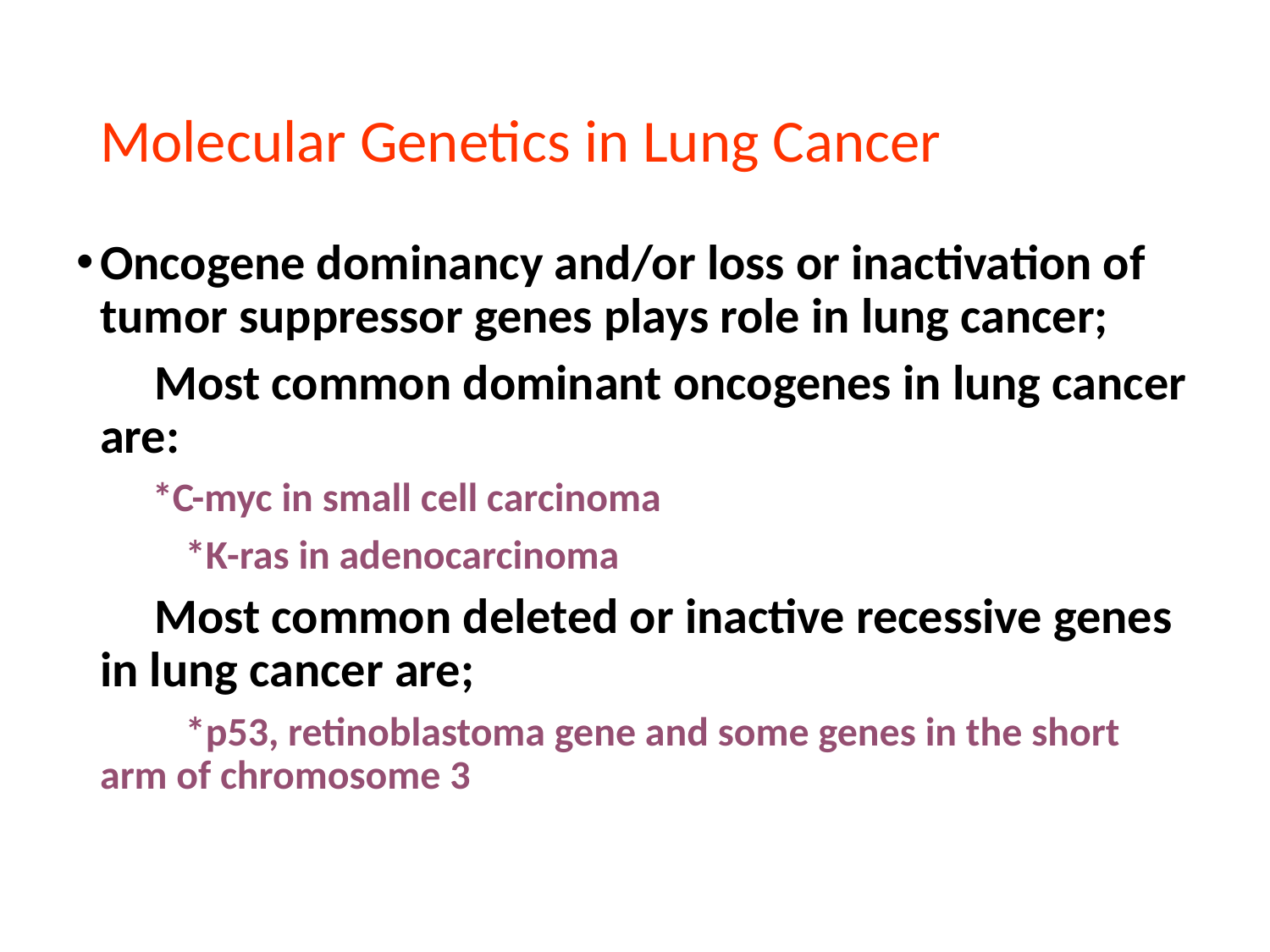

# Molecular Genetics in Lung Cancer
Oncogene dominancy and/or loss or inactivation of tumor suppressor genes plays role in lung cancer;
       Most common dominant oncogenes in lung cancer are:
         *C-myc in small cell carcinoma
            *K-ras in adenocarcinoma
       Most common deleted or inactive recessive genes in lung cancer are;
            *p53, retinoblastoma gene and some genes in the short arm of chromosome 3